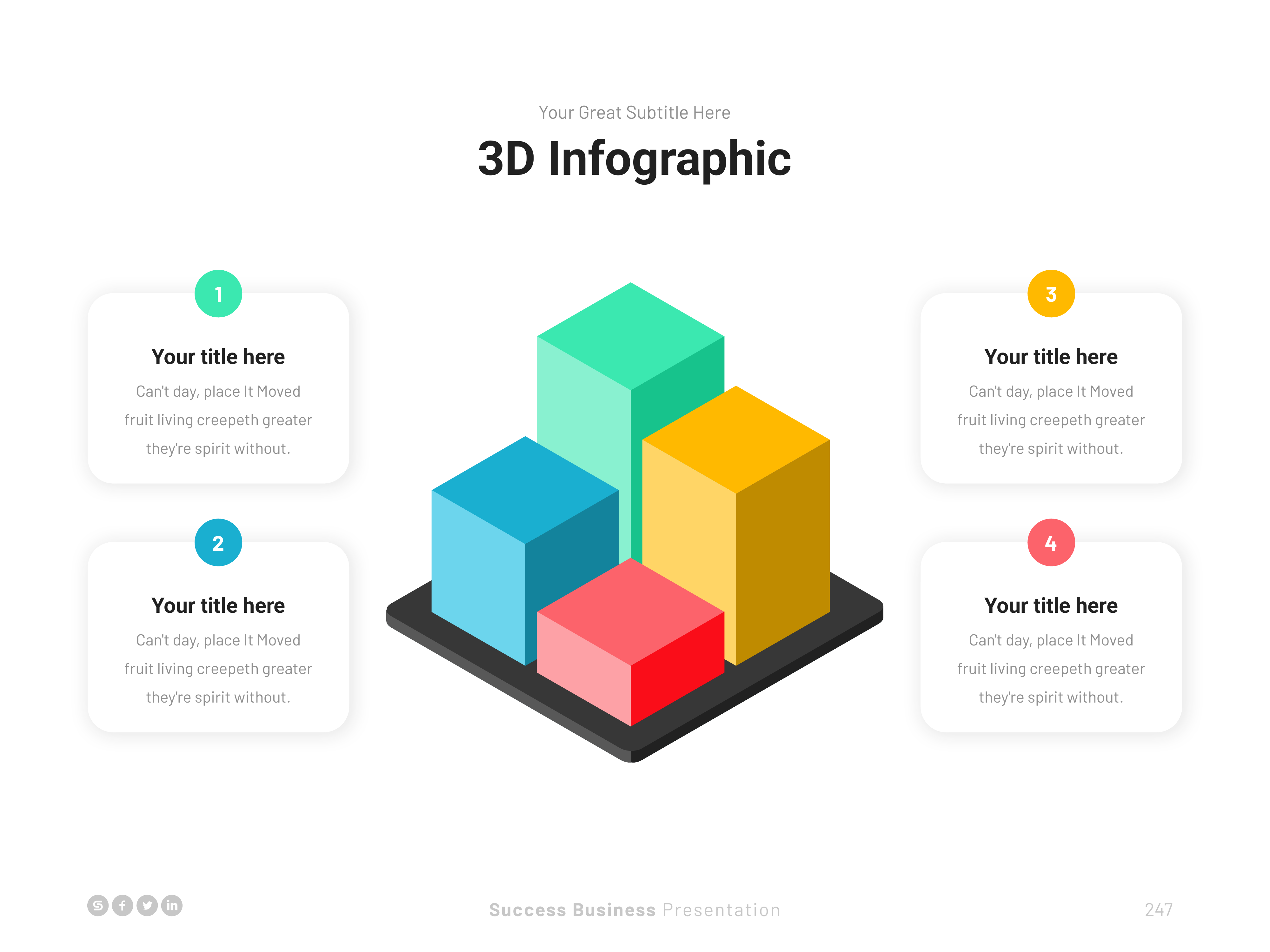

Your Great Subtitle Here
3D Infographic
1
3

Your title here
Can't day, place It Moved fruit living creepeth greater they're spirit without.
Your title here
Can't day, place It Moved fruit living creepeth greater they're spirit without.

2
4

Your title here
Can't day, place It Moved fruit living creepeth greater they're spirit without.
Your title here
Can't day, place It Moved fruit living creepeth greater they're spirit without.